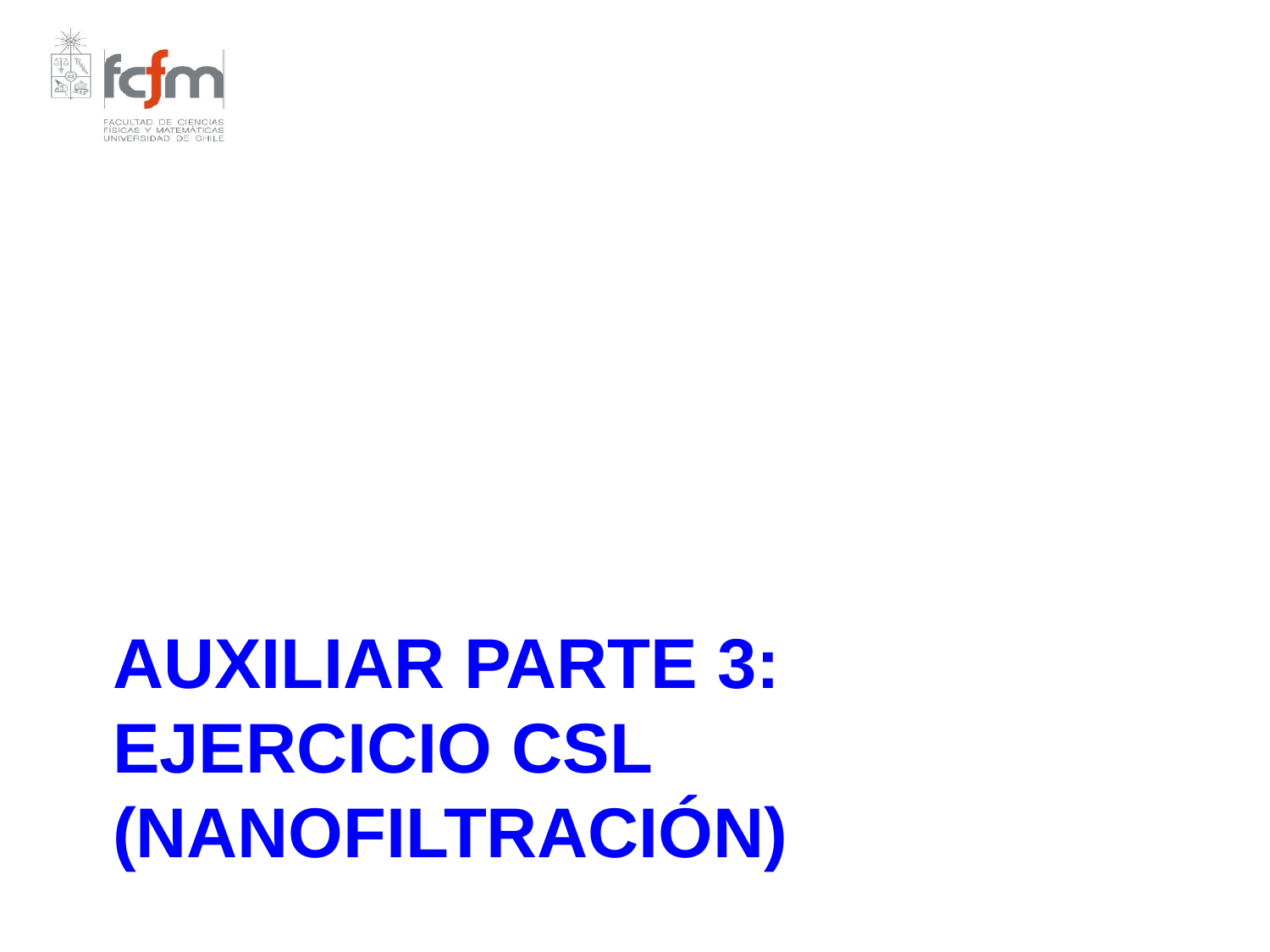

# Auxiliar Parte 3: Ejercicio csl (nanofiltración)